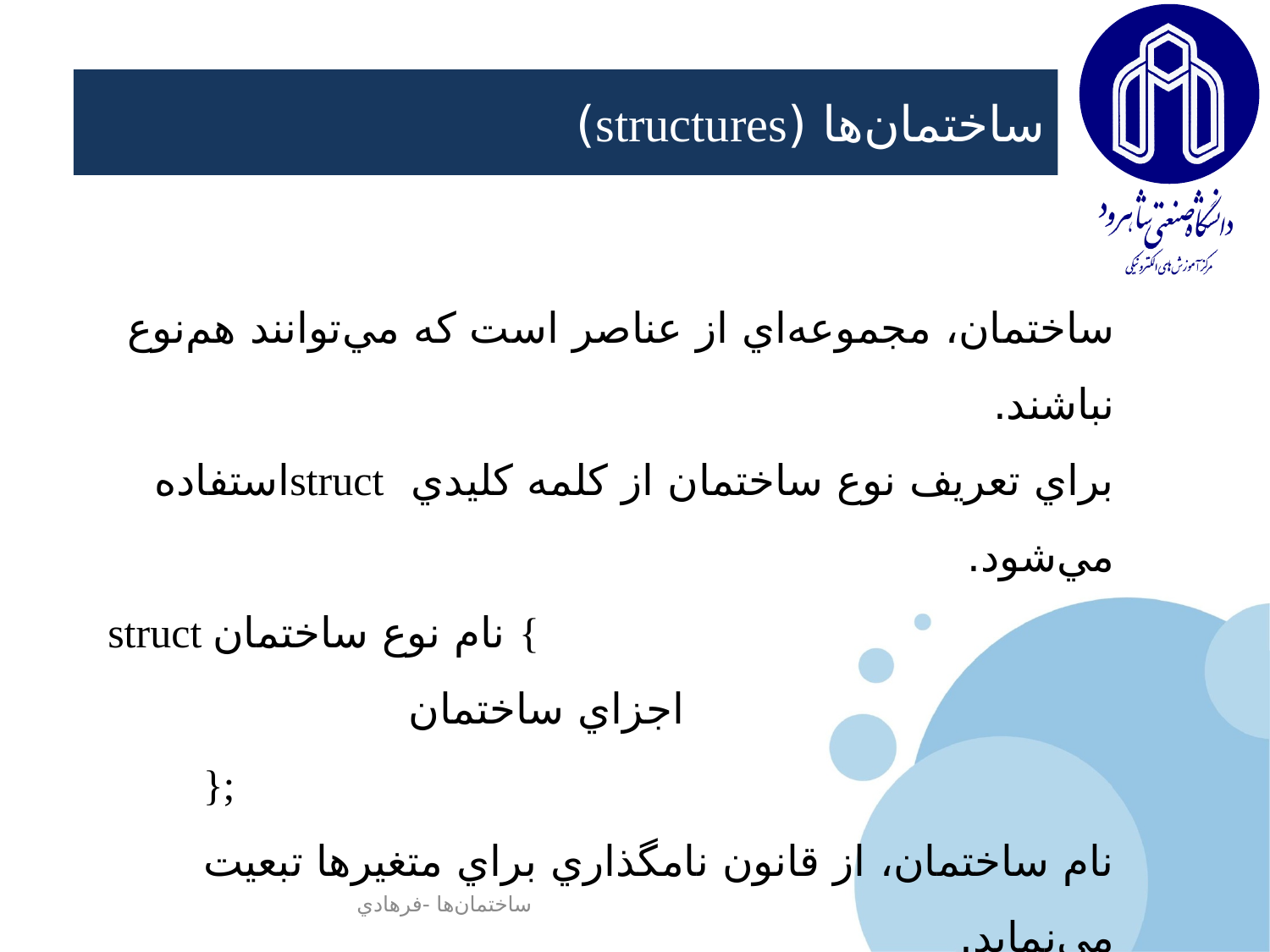

# ساختمان‌ها (structures)
ساختمان، مجموعه‌اي از عناصر است که مي‌توانند هم‌نوع نباشند.
براي تعريف نوع ساختمان از کلمه کليدي  struct‌استفاده مي‌شود.
 struct نام نوع ساختمان {
                       اجزاي ساختمان
          };
نام ساختمان، از قانون نامگذاري براي متغيرها تبعيت مي‌نمايد.
اجزاي ساختمان، متغيرهايي هستند که قسمتي از ساختمان مي‌باشند
ساختمان‌ها -فرهادي